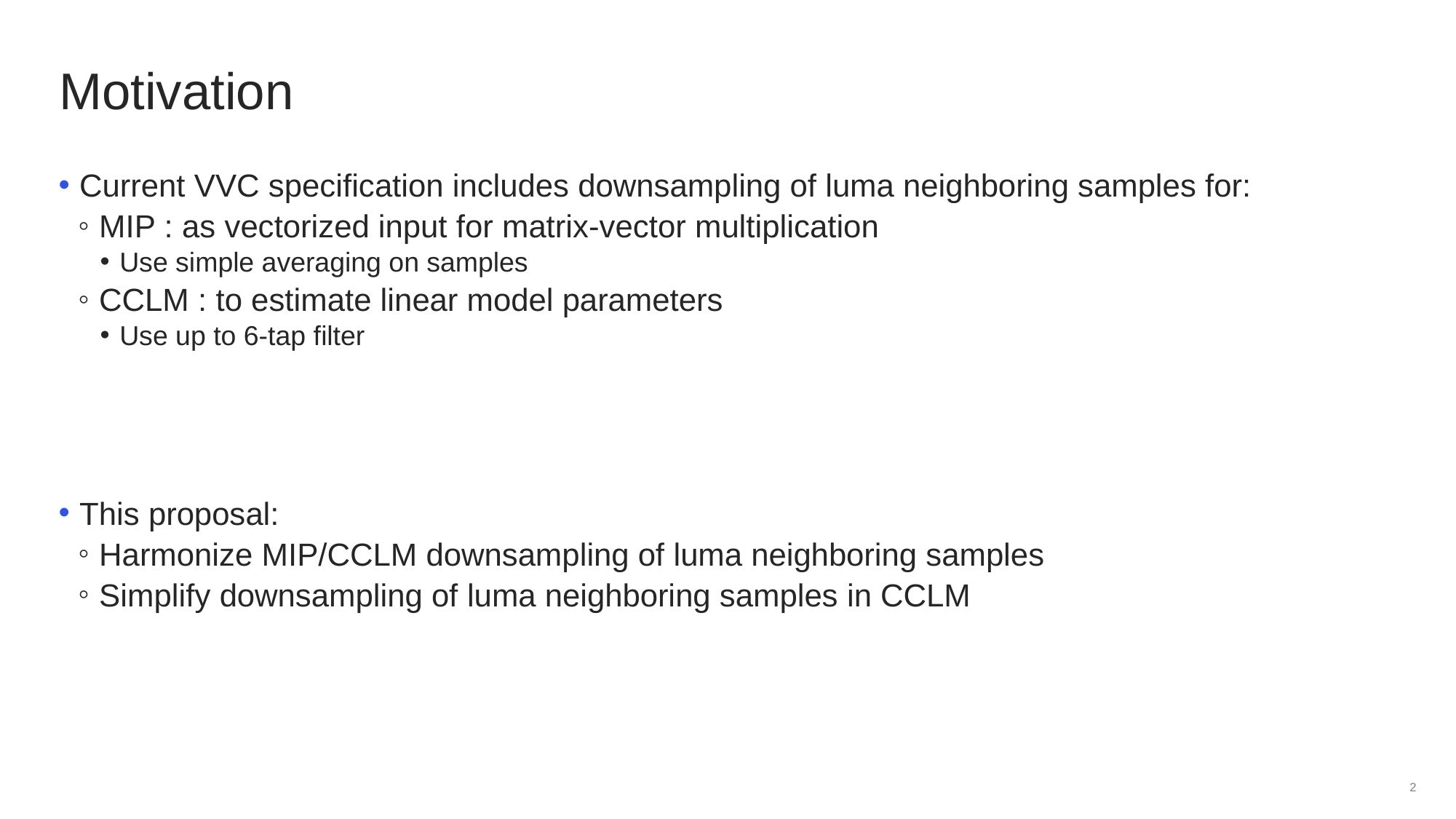

# Motivation
Current VVC specification includes downsampling of luma neighboring samples for:
MIP : as vectorized input for matrix-vector multiplication
Use simple averaging on samples
CCLM : to estimate linear model parameters
Use up to 6-tap filter

This proposal:
Harmonize MIP/CCLM downsampling of luma neighboring samples
Simplify downsampling of luma neighboring samples in CCLM